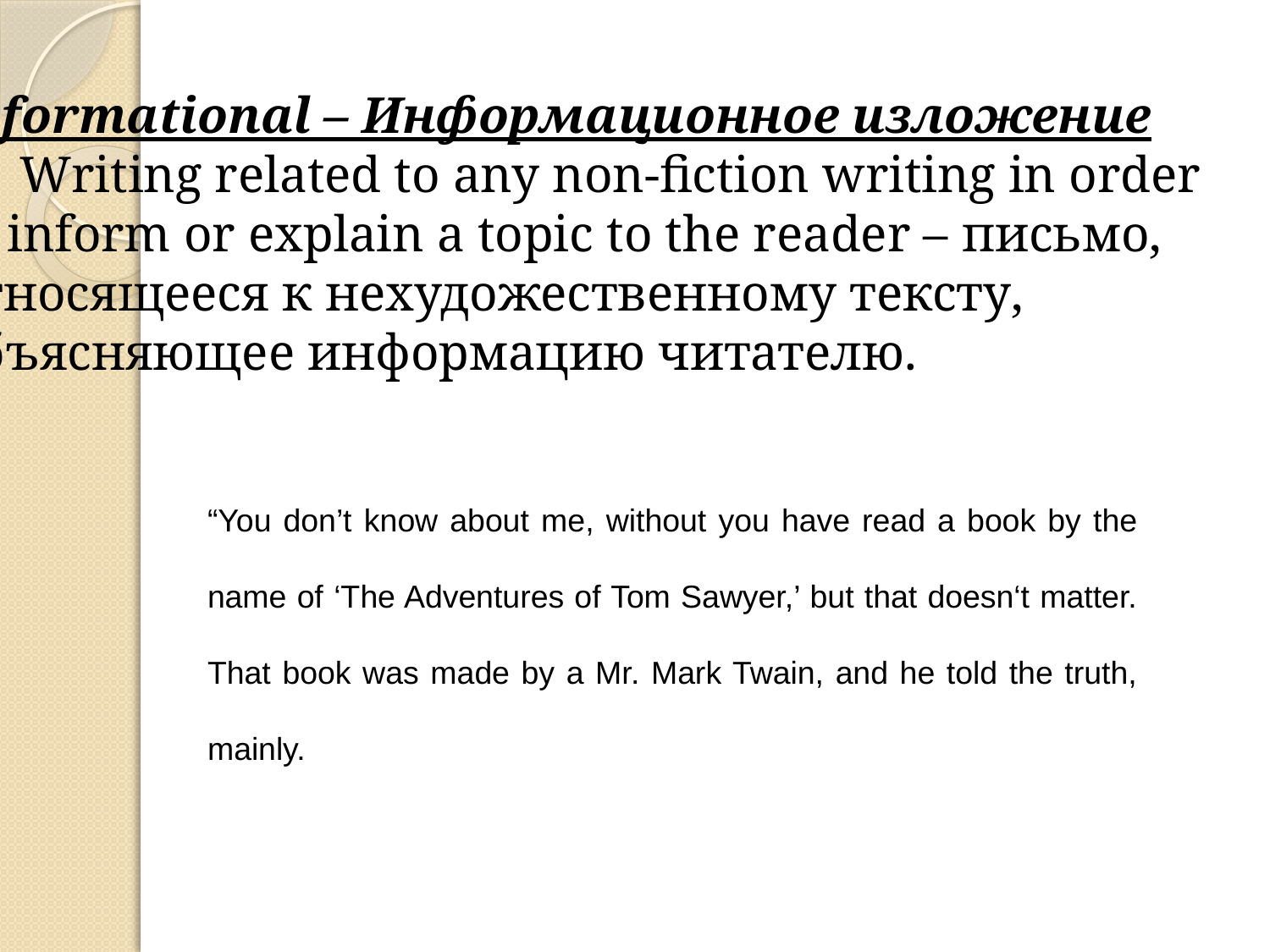

Informational – Информационное изложение
Writing related to any non-fiction writing in order
to inform or explain a topic to the reader – письмо,
относящееся к нехудожественному тексту,
объясняющее информацию читателю.
“You don’t know about me, without you have read a book by the name of ‘The Adventures of Tom Sawyer,’ but that doesn‘t matter. That book was made by a Mr. Mark Twain, and he told the truth, mainly.